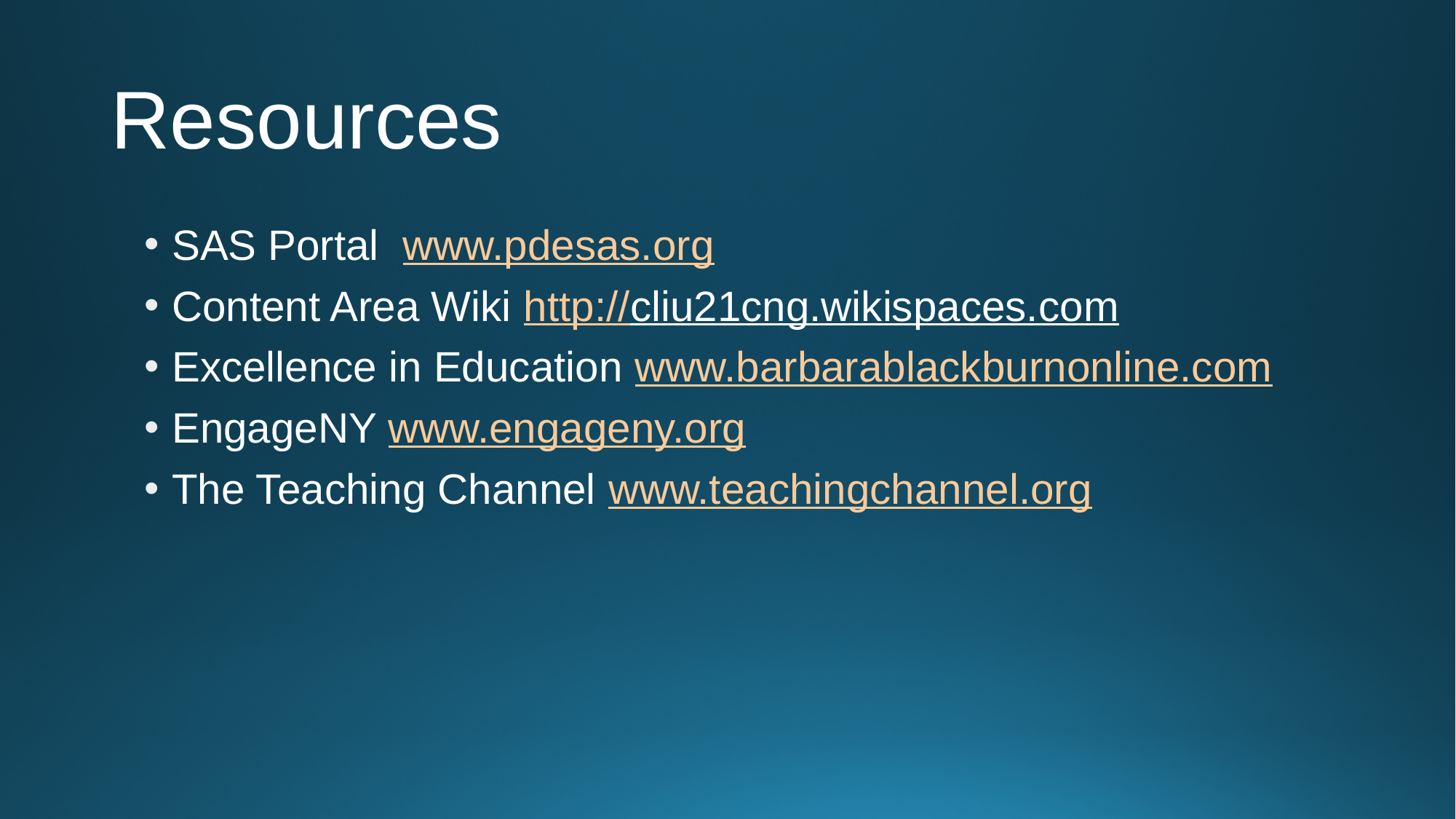

# Resources
SAS Portal  www.pdesas.org
Content Area Wiki http://cliu21cng.wikispaces.com
Excellence in Education www.barbarablackburnonline.com
EngageNY www.engageny.org
The Teaching Channel www.teachingchannel.org